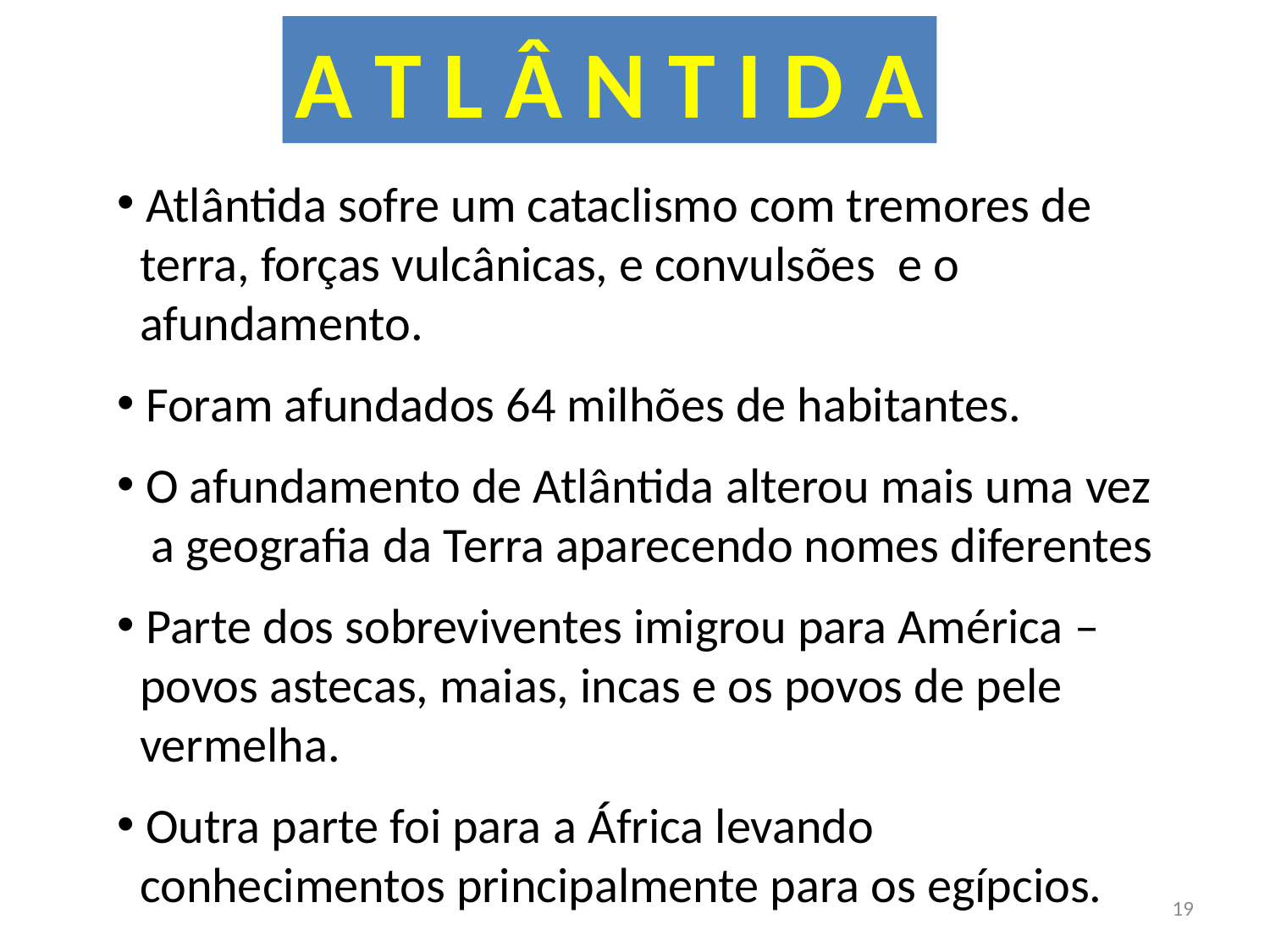

A T L Â N T I D A
 Atlântida sofre um cataclismo com tremores de
  terra, forças vulcânicas, e convulsões  e o
  afundamento.

 Foram afundados 64 milhões de habitantes.

 O afundamento de Atlântida alterou mais uma vez
   a geografia da Terra aparecendo nomes diferentes

 Parte dos sobreviventes imigrou para América –
  povos astecas, maias, incas e os povos de pele
  vermelha.

 Outra parte foi para a África levando
  conhecimentos principalmente para os egípcios.
19